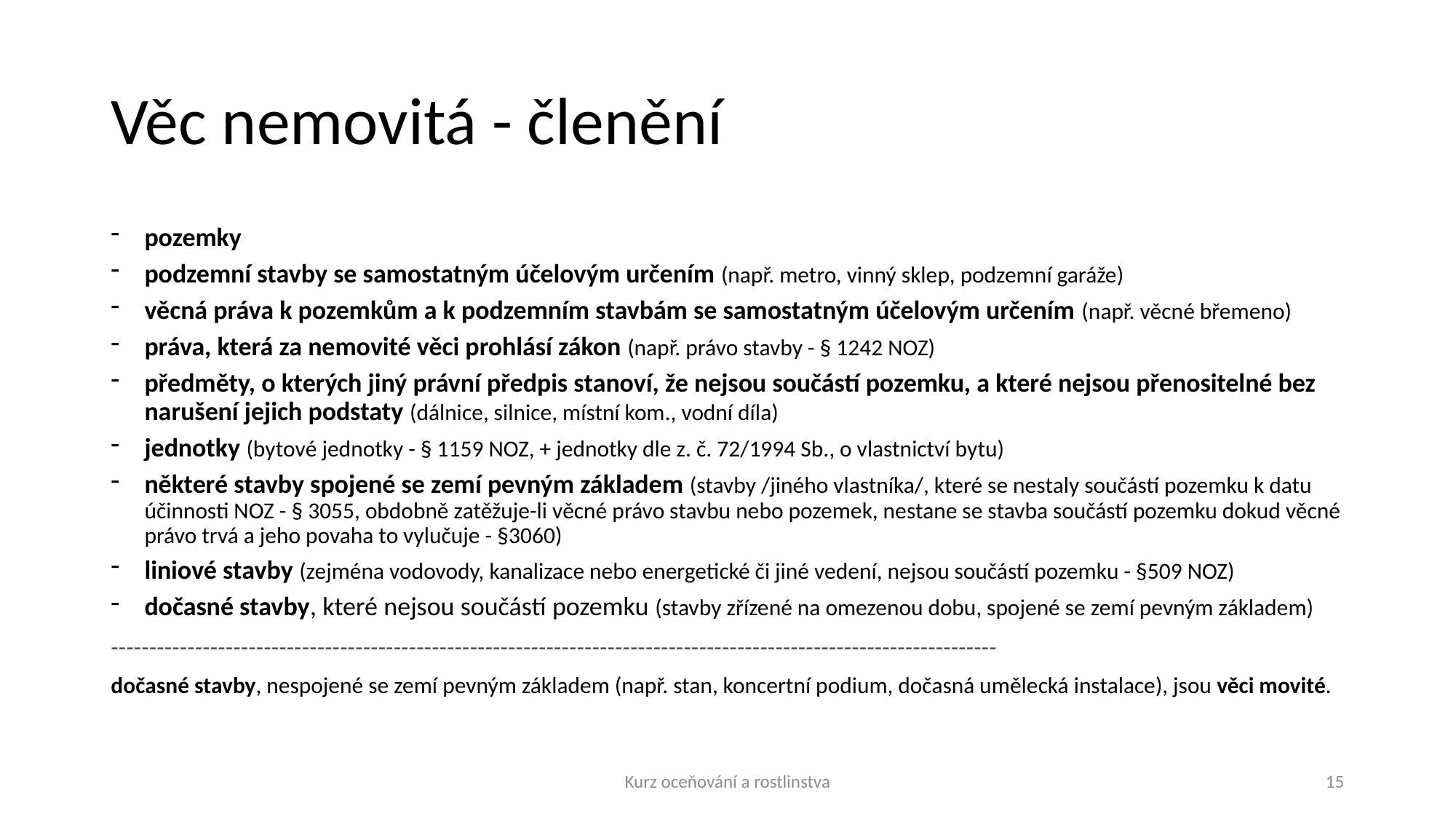

# Věc nemovitá - členění
pozemky
podzemní stavby se samostatným účelovým určením (např. metro, vinný sklep, podzemní garáže)
věcná práva k pozemkům a k podzemním stavbám se samostatným účelovým určením (např. věcné břemeno)
práva, která za nemovité věci prohlásí zákon (např. právo stavby - § 1242 NOZ)
předměty, o kterých jiný právní předpis stanoví, že nejsou součástí pozemku, a které nejsou přenositelné bez narušení jejich podstaty (dálnice, silnice, místní kom., vodní díla)
jednotky (bytové jednotky - § 1159 NOZ, + jednotky dle z. č. 72/1994 Sb., o vlastnictví bytu)
některé stavby spojené se zemí pevným základem (stavby /jiného vlastníka/, které se nestaly součástí pozemku k datu účinnosti NOZ - § 3055, obdobně zatěžuje-li věcné právo stavbu nebo pozemek, nestane se stavba součástí pozemku dokud věcné právo trvá a jeho povaha to vylučuje - §3060)
liniové stavby (zejména vodovody, kanalizace nebo energetické či jiné vedení, nejsou součástí pozemku - §509 NOZ)
dočasné stavby, které nejsou součástí pozemku (stavby zřízené na omezenou dobu, spojené se zemí pevným základem)
--------------------------------------------------------------------------------------------------------------------
dočasné stavby, nespojené se zemí pevným základem (např. stan, koncertní podium, dočasná umělecká instalace), jsou věci movité.

Kurz oceňování a rostlinstva
15